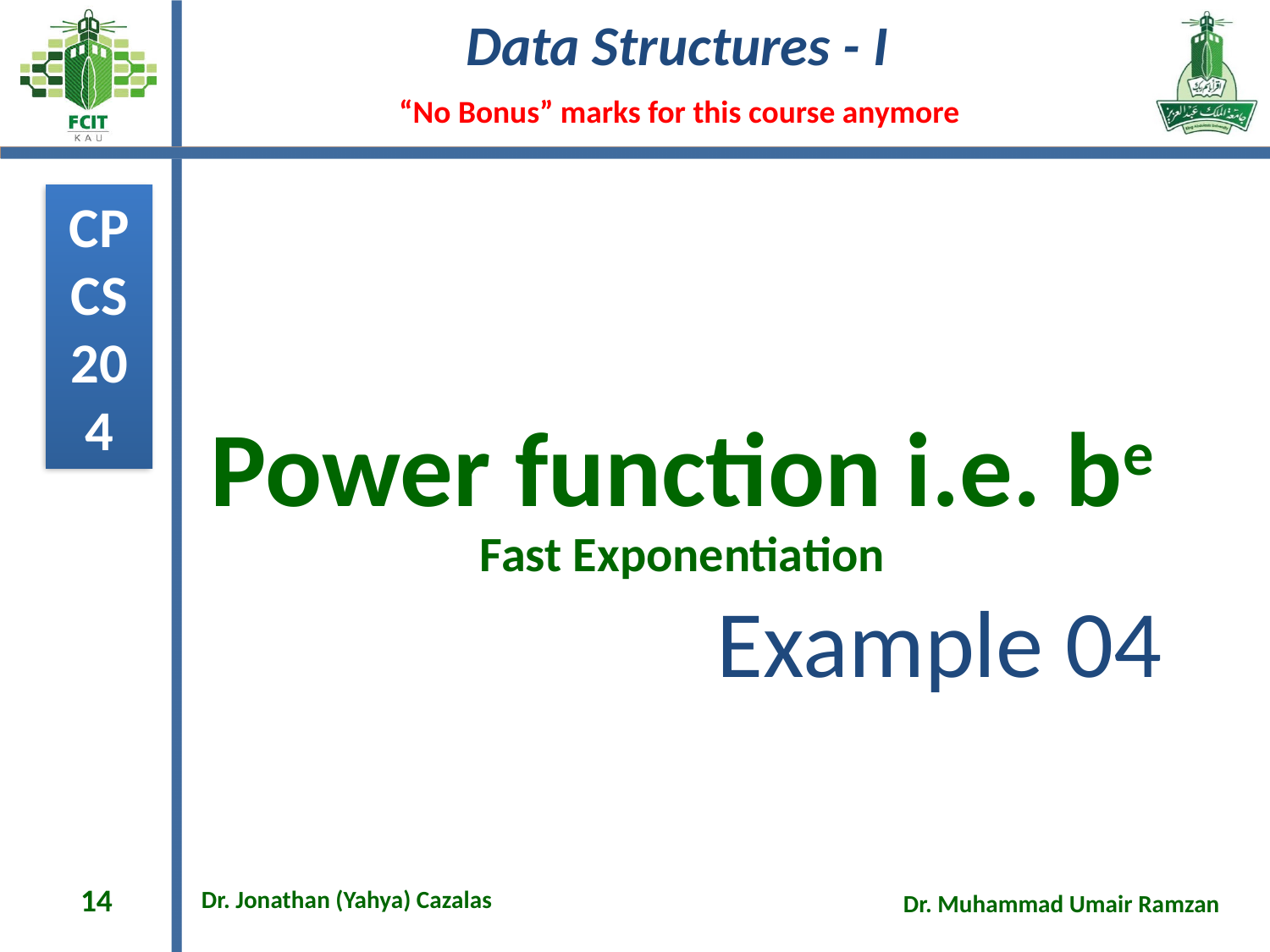

# Power function i.e. be Fast Exponentiation
Example 04
14